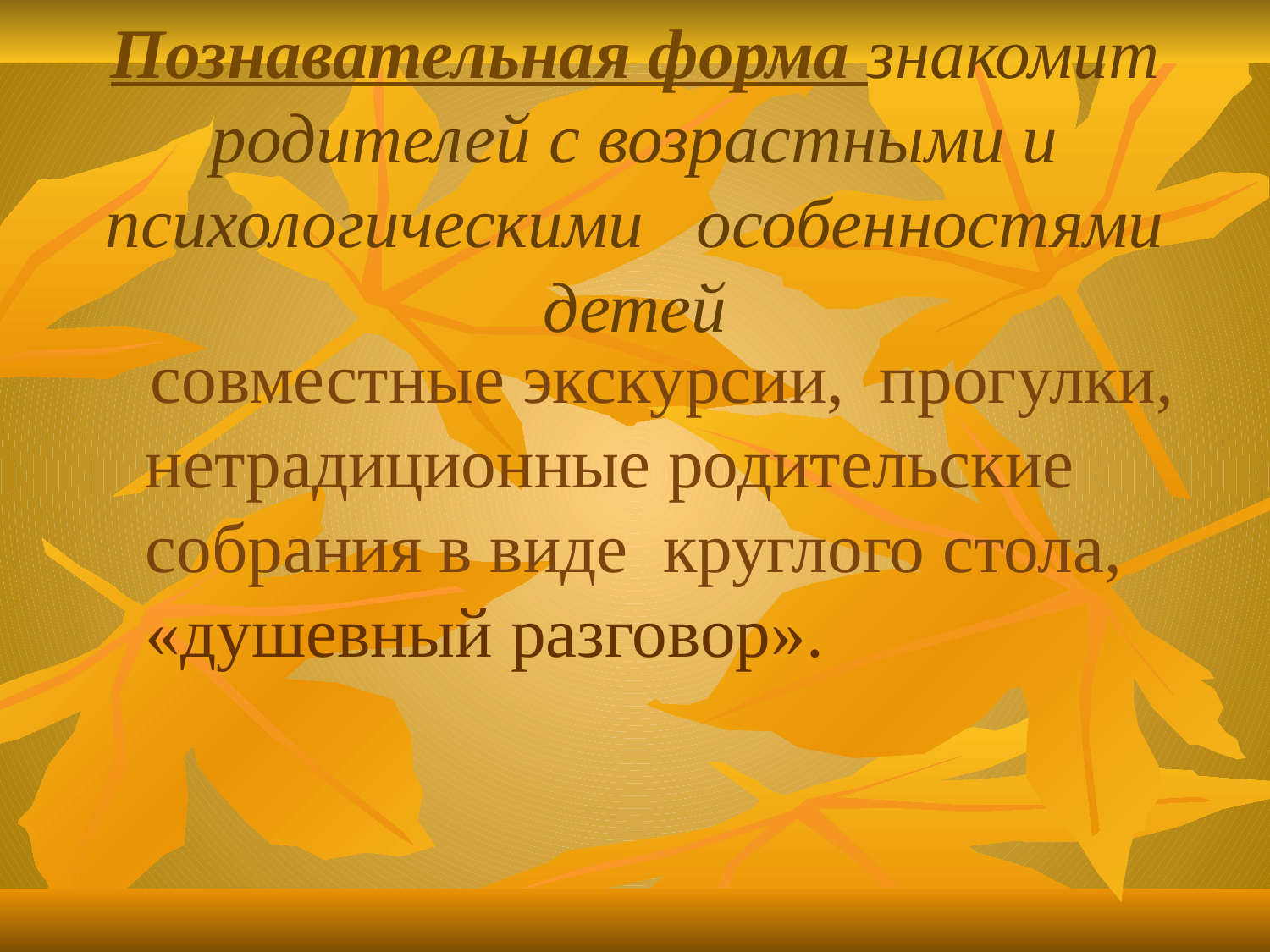

# Познавательная форма знакомит родителей с возрастными и психологическими   особенностями детей
   совместные экскурсии,  прогулки, нетрадиционные родительские собрания в виде  круглого стола,   «душевный разговор».